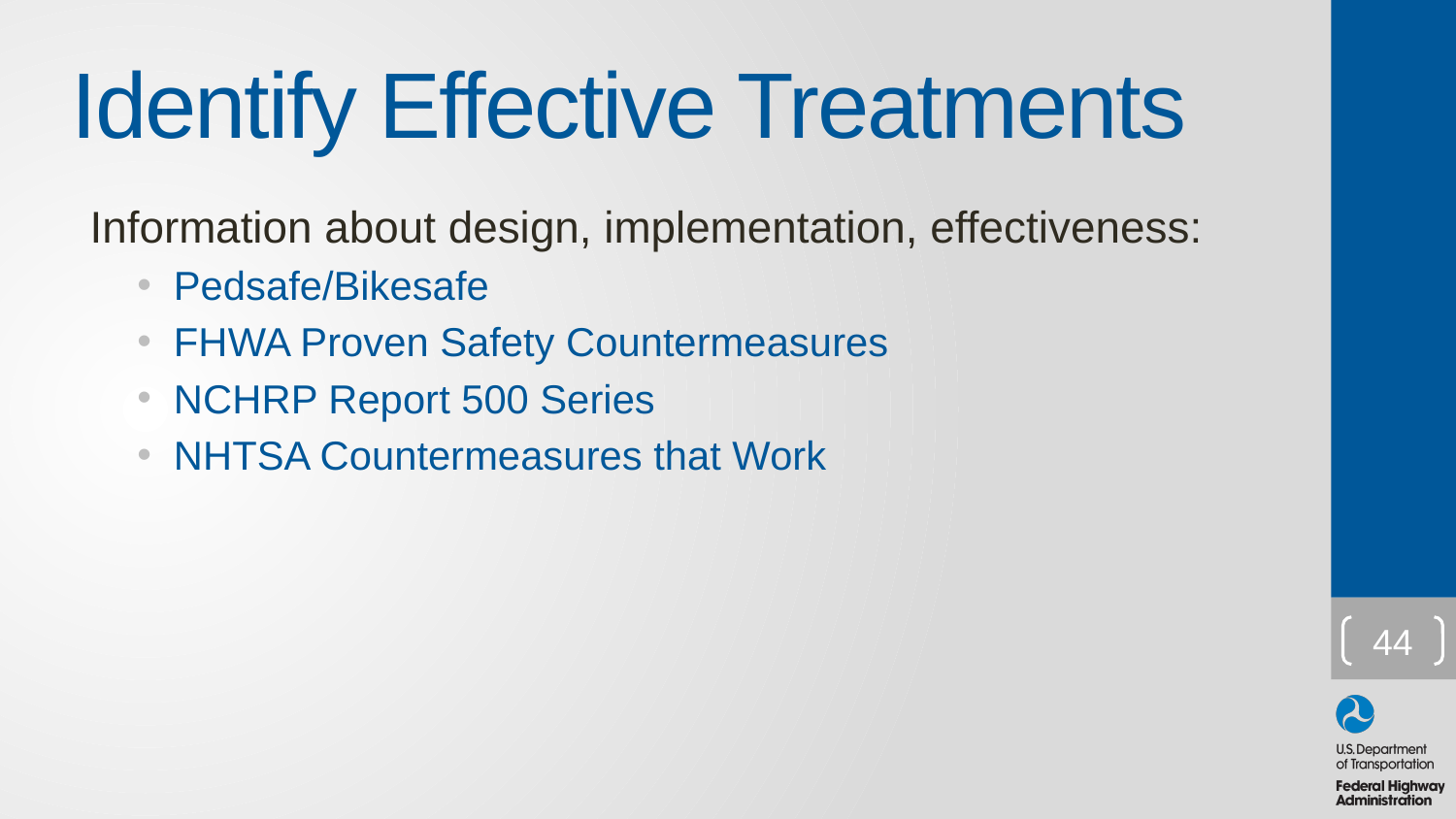

# Identify Effective Treatments
Information about design, implementation, effectiveness:
Pedsafe/Bikesafe
FHWA Proven Safety Countermeasures
NCHRP Report 500 Series
NHTSA Countermeasures that Work
44